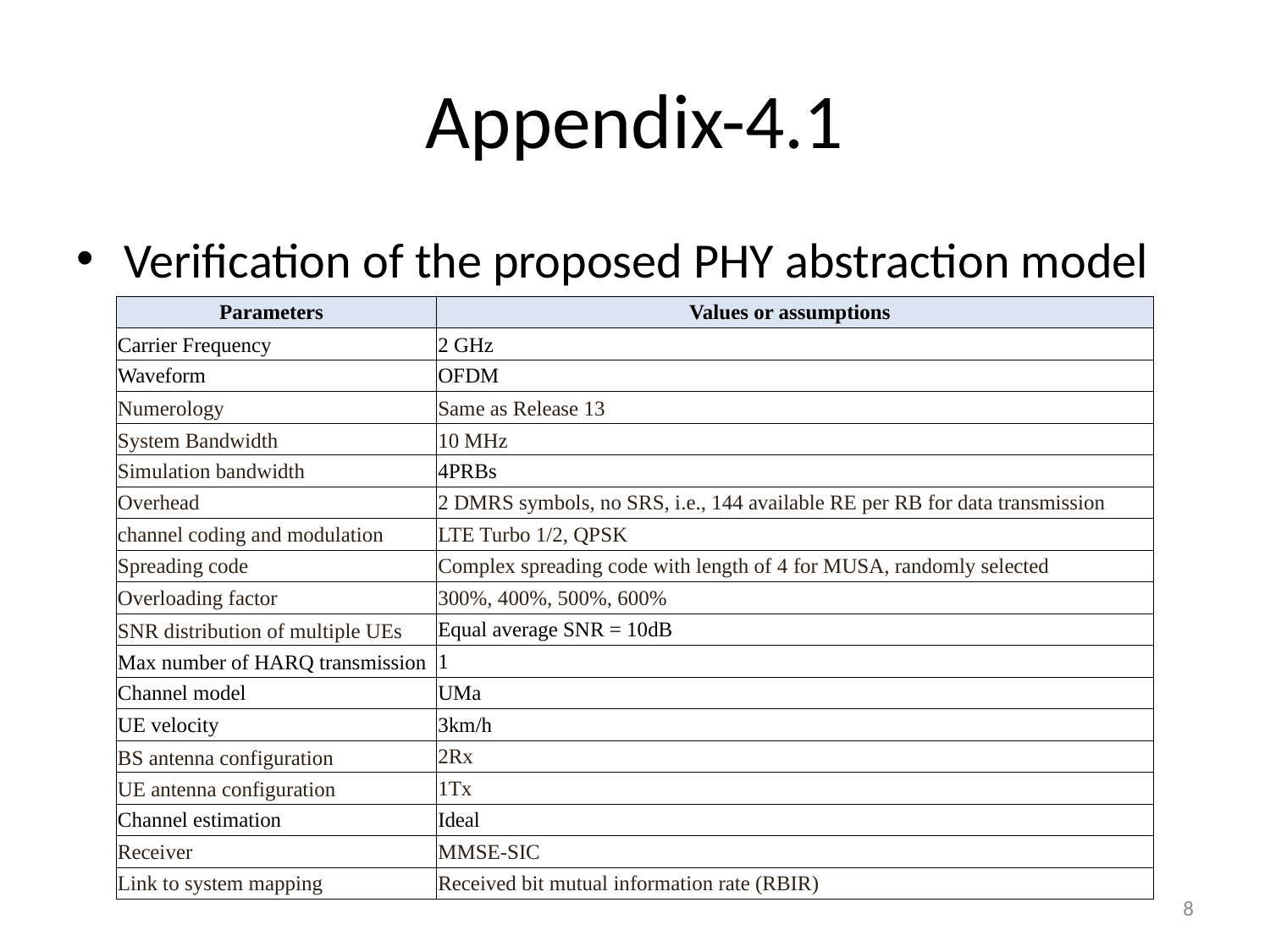

# Appendix-4.1
Verification of the proposed PHY abstraction model
| Parameters | Values or assumptions |
| --- | --- |
| Carrier Frequency | 2 GHz |
| Waveform | OFDM |
| Numerology | Same as Release 13 |
| System Bandwidth | 10 MHz |
| Simulation bandwidth | 4PRBs |
| Overhead | 2 DMRS symbols, no SRS, i.e., 144 available RE per RB for data transmission |
| channel coding and modulation | LTE Turbo 1/2, QPSK |
| Spreading code | Complex spreading code with length of 4 for MUSA, randomly selected |
| Overloading factor | 300%, 400%, 500%, 600% |
| SNR distribution of multiple UEs | Equal average SNR = 10dB |
| Max number of HARQ transmission | 1 |
| Channel model | UMa |
| UE velocity | 3km/h |
| BS antenna configuration | 2Rx |
| UE antenna configuration | 1Tx |
| Channel estimation | Ideal |
| Receiver | MMSE-SIC |
| Link to system mapping | Received bit mutual information rate (RBIR) |
8